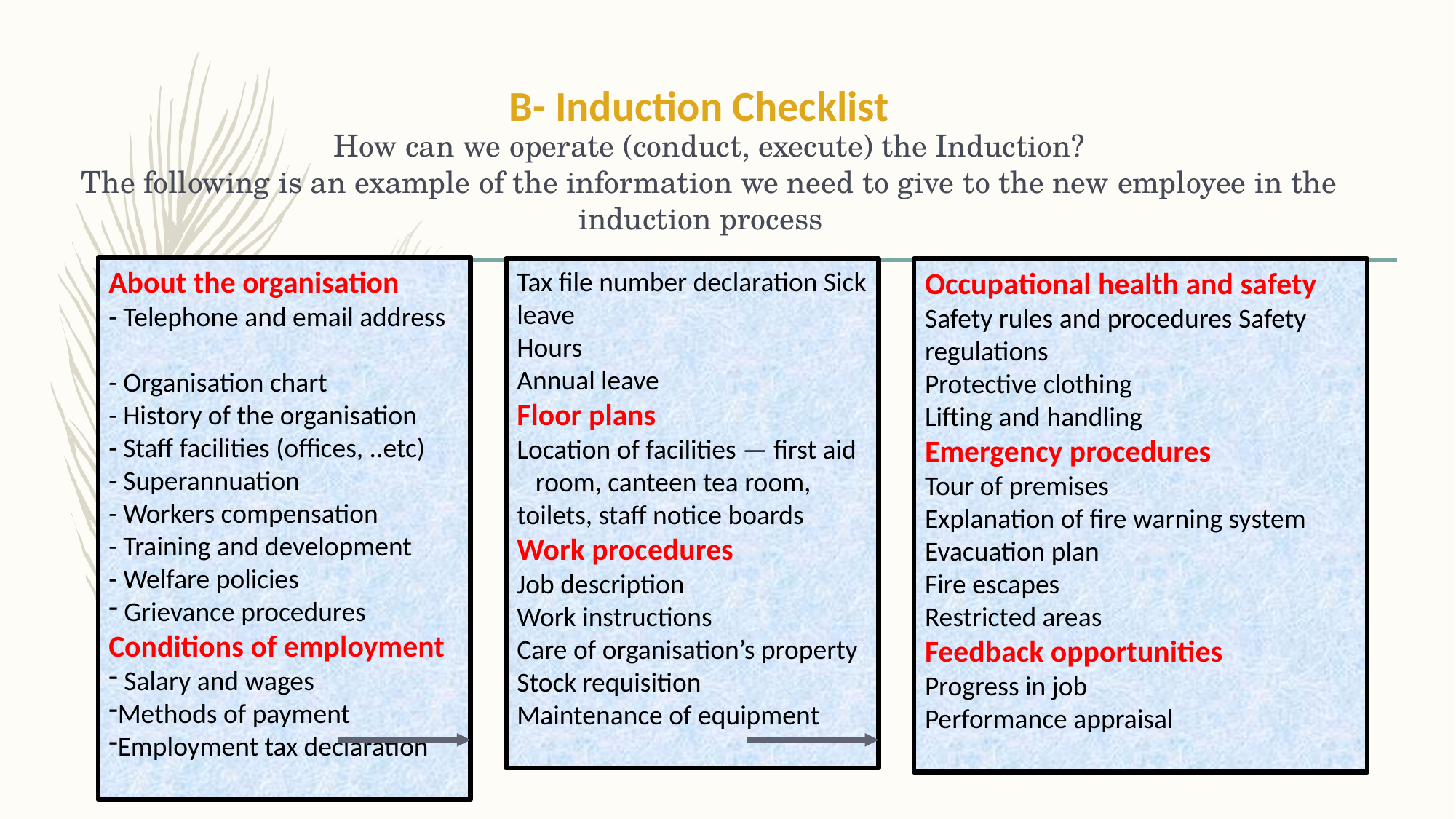

# How can we operate (conduct, execute) the Induction? The following is an example of the information we need to give to the new employee in the induction process
B- Induction Checklist
About the organisation
- Telephone and email address
- Organisation chart
- History of the organisation      - Staff facilities (offices, ..etc)
- Superannuation
- Workers compensation
- Training and development
- Welfare policies
 Grievance procedures Conditions of employment
 Salary and wages
Methods of payment
Employment tax declaration

Tax ﬁle number declaration Sick leave
Hours
Annual leave
Floor plans
Location of facilities — ﬁrst aid     room, canteen tea room, toilets, staff notice boards
Work procedures
Job description
Work instructions
Care of organisation’s property Stock requisition
Maintenance of equipment

Occupational health and safety
Safety rules and procedures Safety regulations
Protective clothing
Lifting and handling
Emergency procedures
Tour of premises
Explanation of ﬁre warning system Evacuation plan
Fire escapes
Restricted areas
Feedback opportunities
Progress in job
Performance appraisal